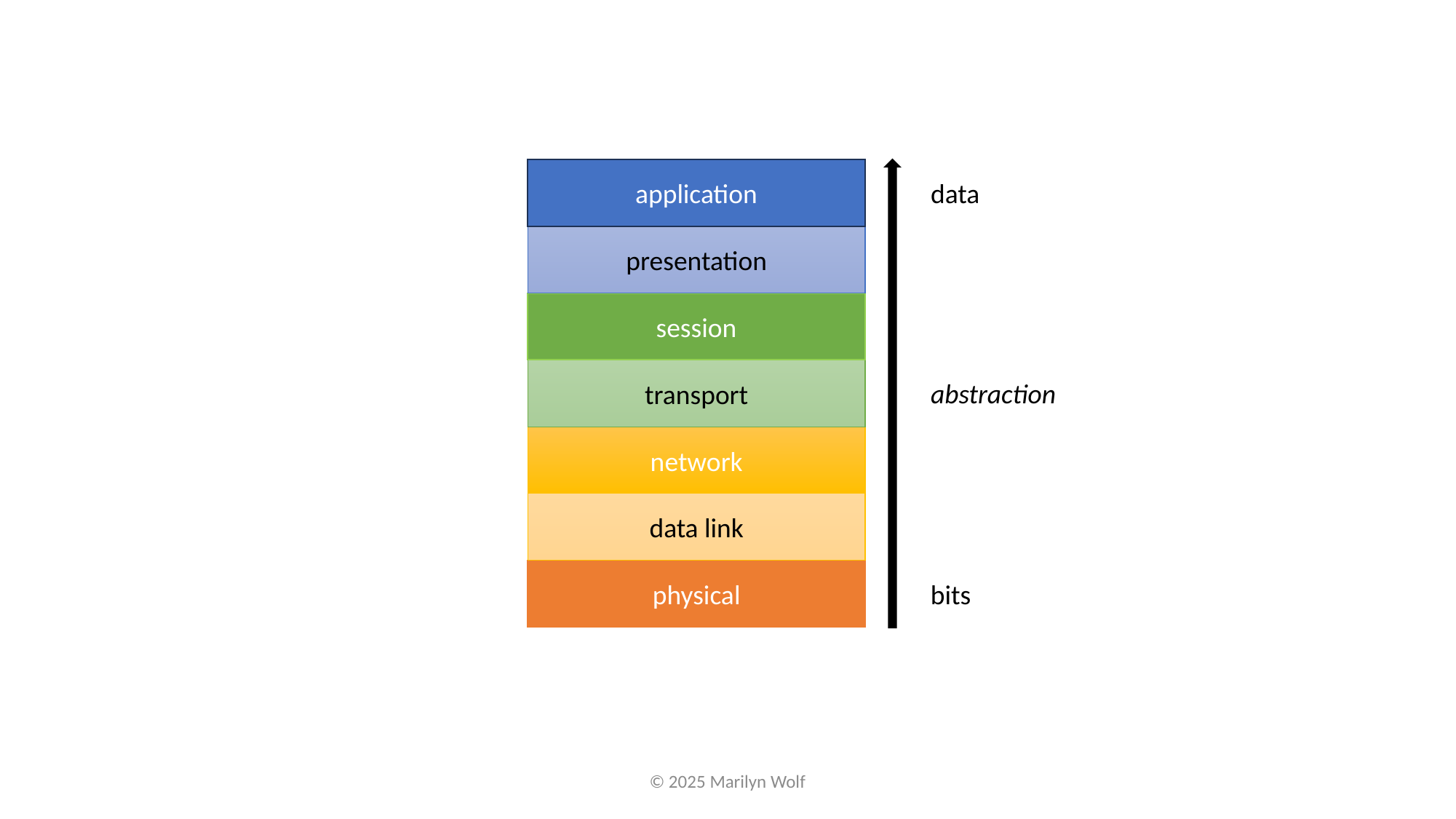

application
data
presentation
session
transport
abstraction

network
data link
physical
bits
© 2025 Marilyn Wolf